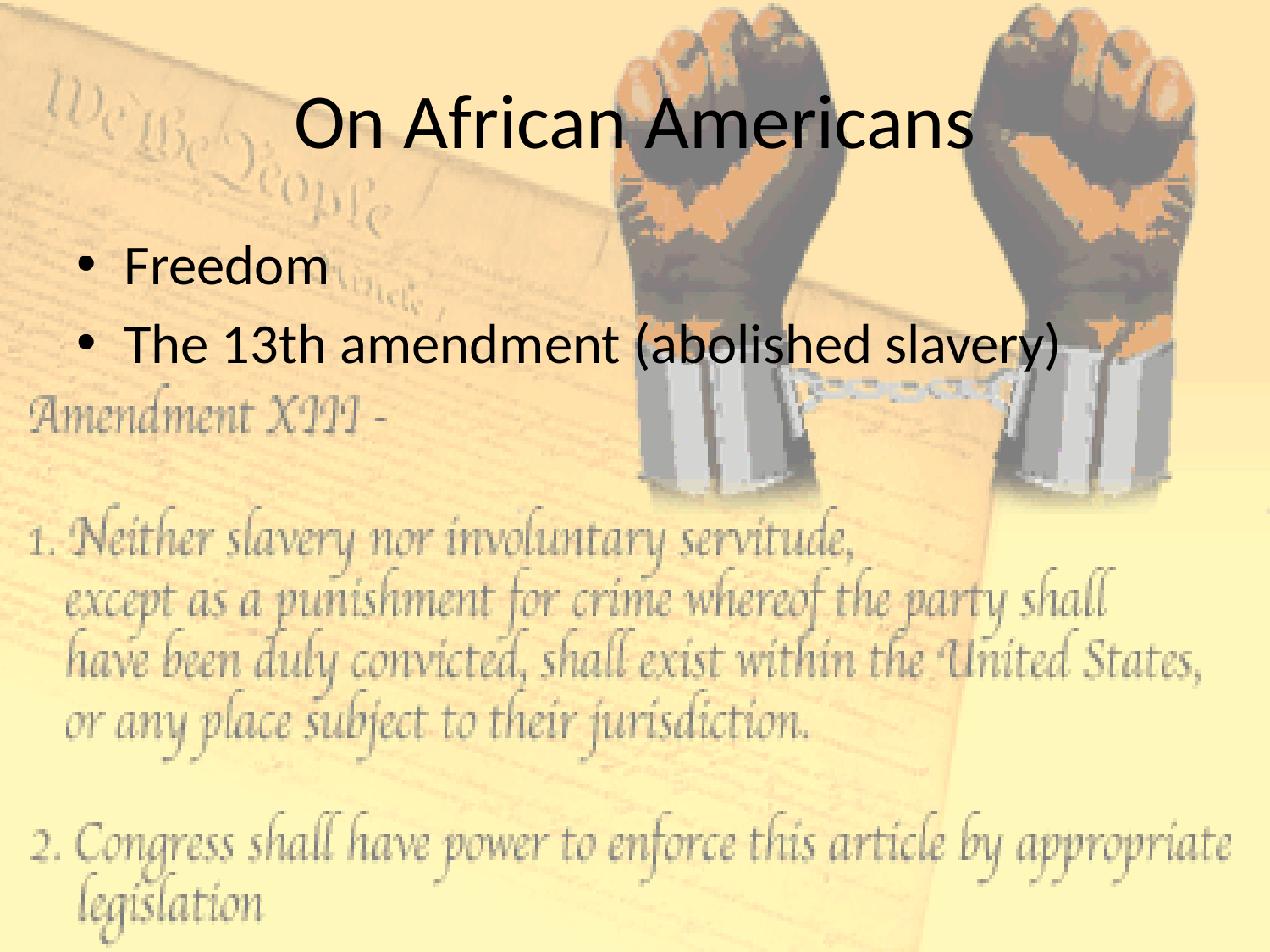

# On African Americans
Freedom
The 13th amendment (abolished slavery)